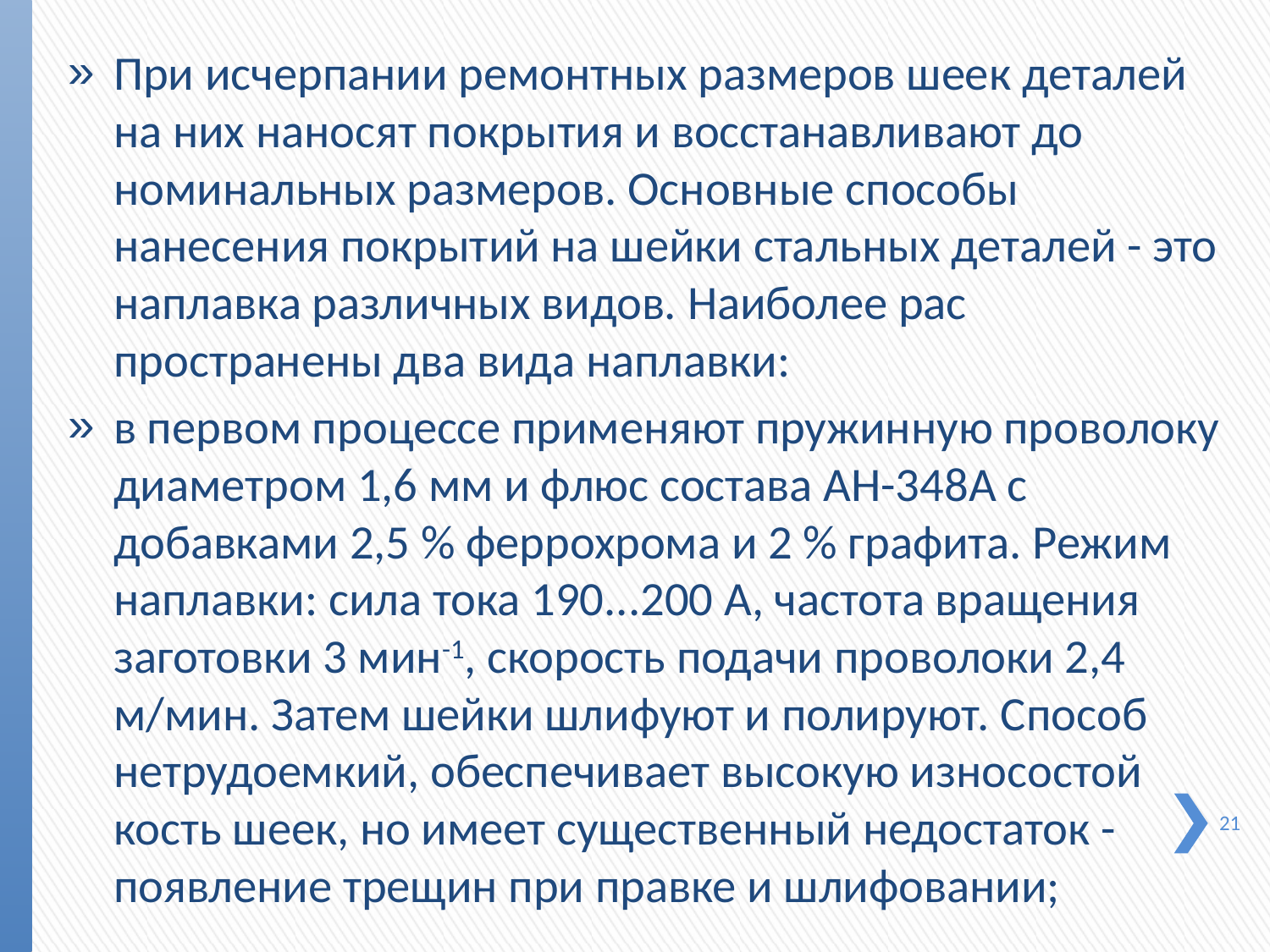

При исчерпании ремонтных размеров шеек деталей на них наносят покрытия и восстанавливают до номинальных разме­ров. Основные способы нанесения покрытий на шейки сталь­ных деталей - это наплавка различных видов. Наиболее рас­пространены два вида наплавки:
в первом процессе применяют пружинную проволоку диаметром 1,6 мм и флюс состава АН-348А с добавками 2,5 % феррохрома и 2 % графита. Режим наплавки: сила тока 190...200 А, частота вращения заготовки 3 мин-1, скорость по­дачи проволоки 2,4 м/мин. Затем шейки шлифуют и полиру­ют. Способ нетрудоемкий, обеспечивает высокую износостой­кость шеек, но имеет существенный недостаток - появление трещин при правке и шлифовании;

21